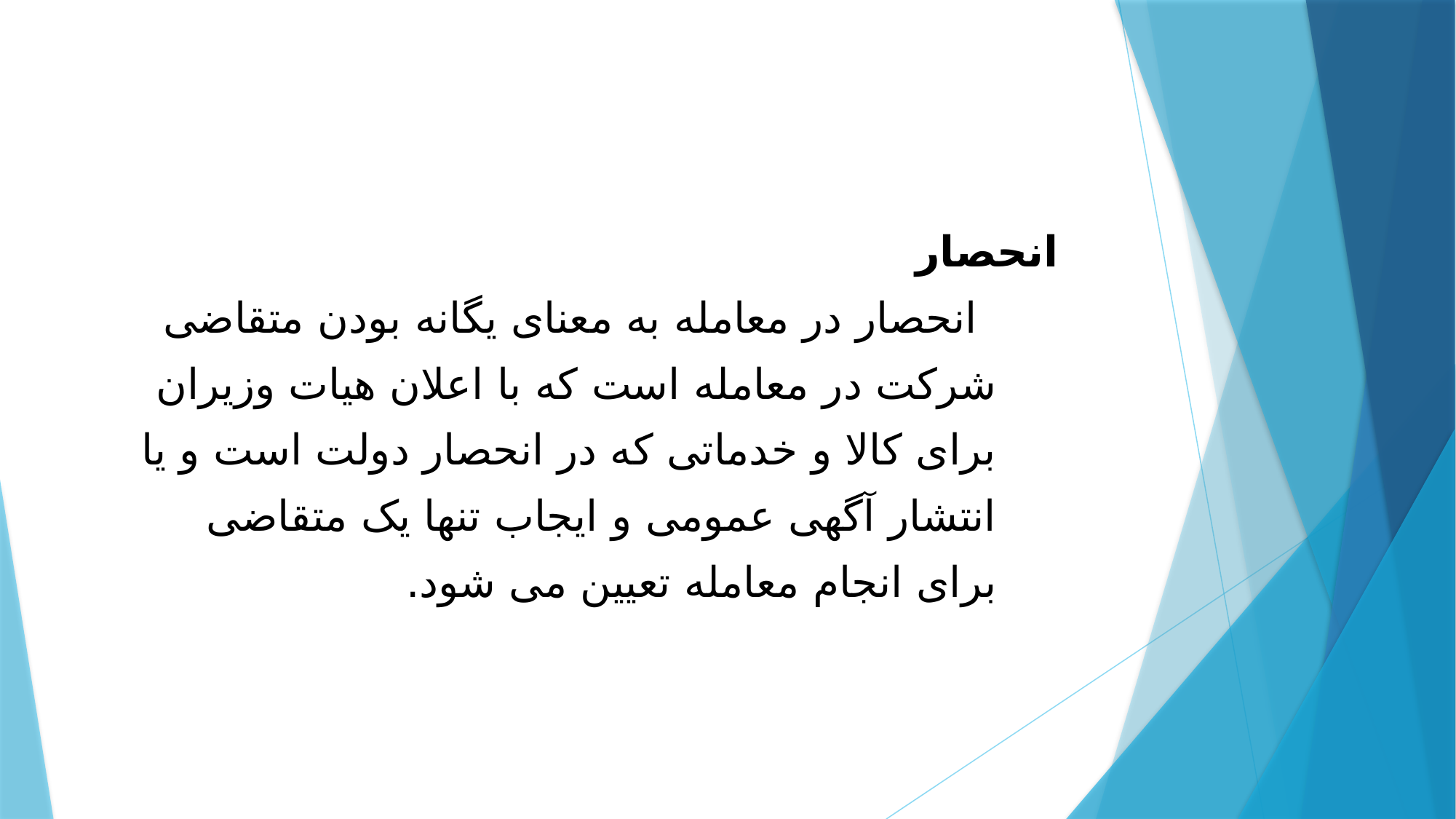

انحصار
      انحصار در معامله به معنای یگانه بودن متقاضی شرکت در معامله است که با اعلان هیات وزیران برای کالا و خدماتی که در انحصار دولت است و یا انتشار آگهی عمومی و ایجاب تنها یک متقاضی برای انجام معامله تعیین می شود.